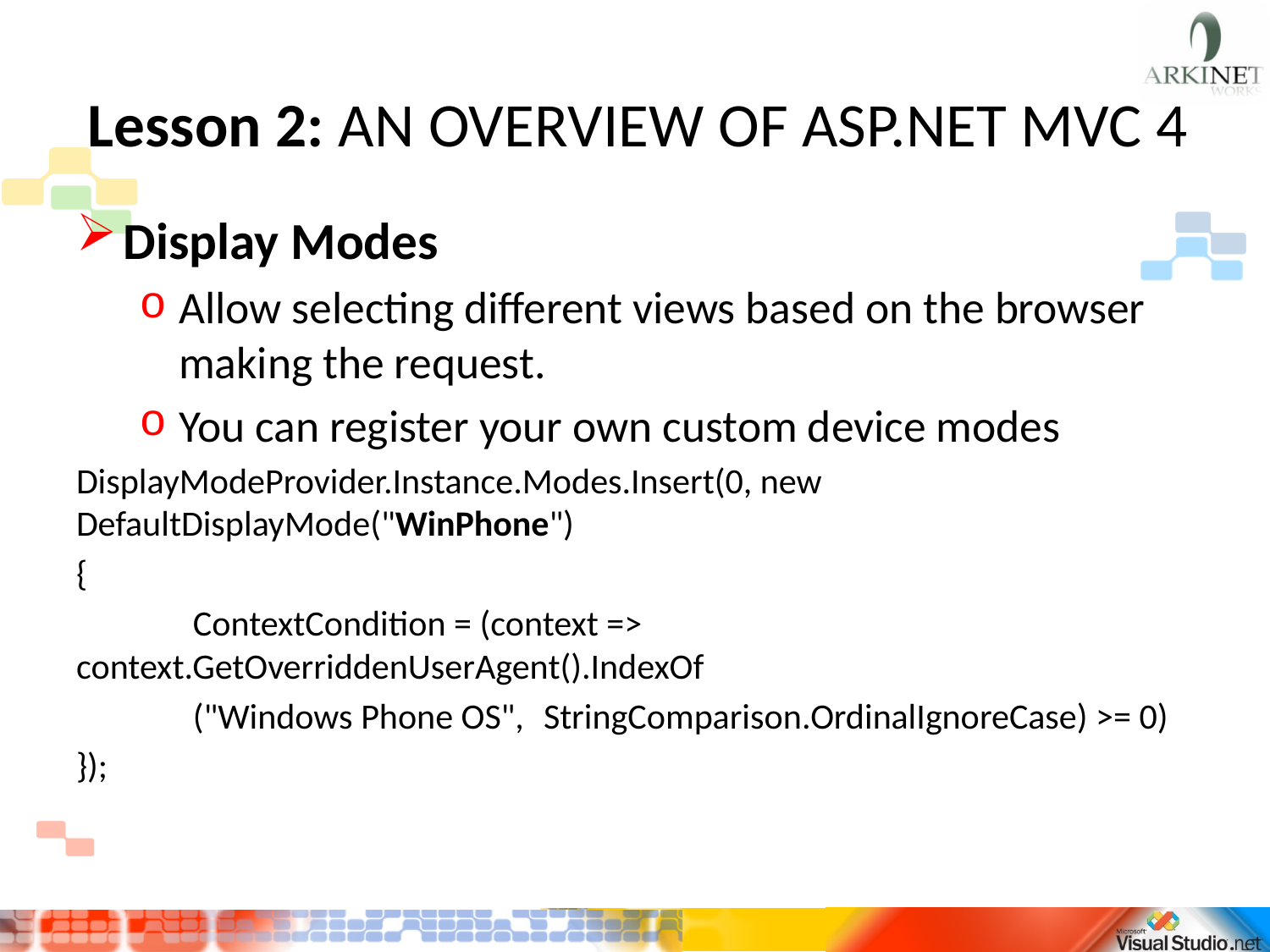

# Lesson 2: AN OVERVIEW OF ASP.NET MVC 4
Display Modes
Allow selecting different views based on the browser making the request.
You can register your own custom device modes
DisplayModeProvider.Instance.Modes.Insert(0, new DefaultDisplayMode("WinPhone")
{
	ContextCondition = (context => 	context.GetOverriddenUserAgent().IndexOf
	("Windows Phone OS", 	StringComparison.OrdinalIgnoreCase) >= 0)
});